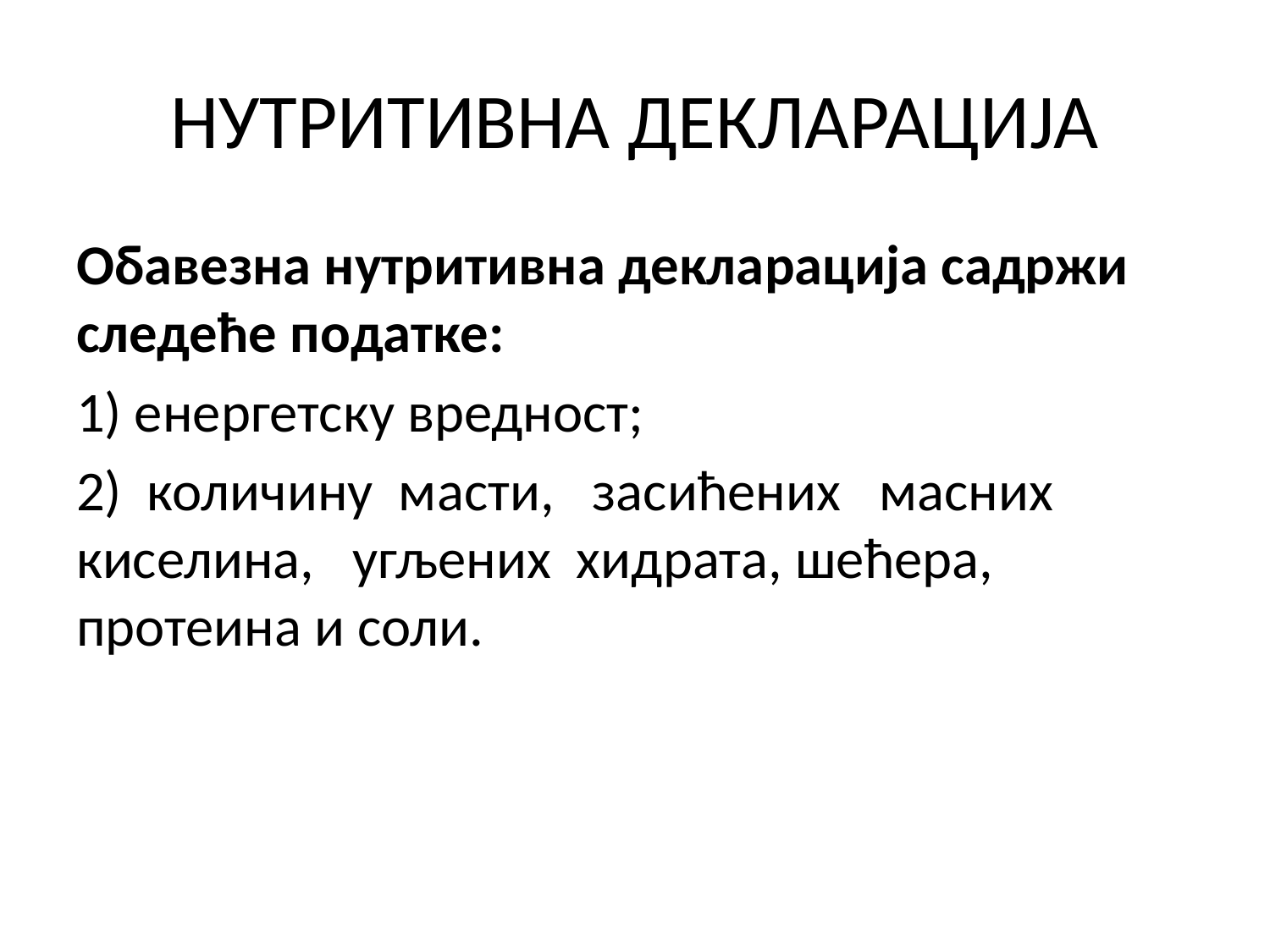

# НУТРИТИВНА ДЕКЛАРАЦИЈА
Обавезна нутритивна декларација садржи следеће податке:
1) енергетску вредност;
2)  количину  масти,   засићених   масних   киселина,   угљених  хидрата, шећера, протеина и соли.